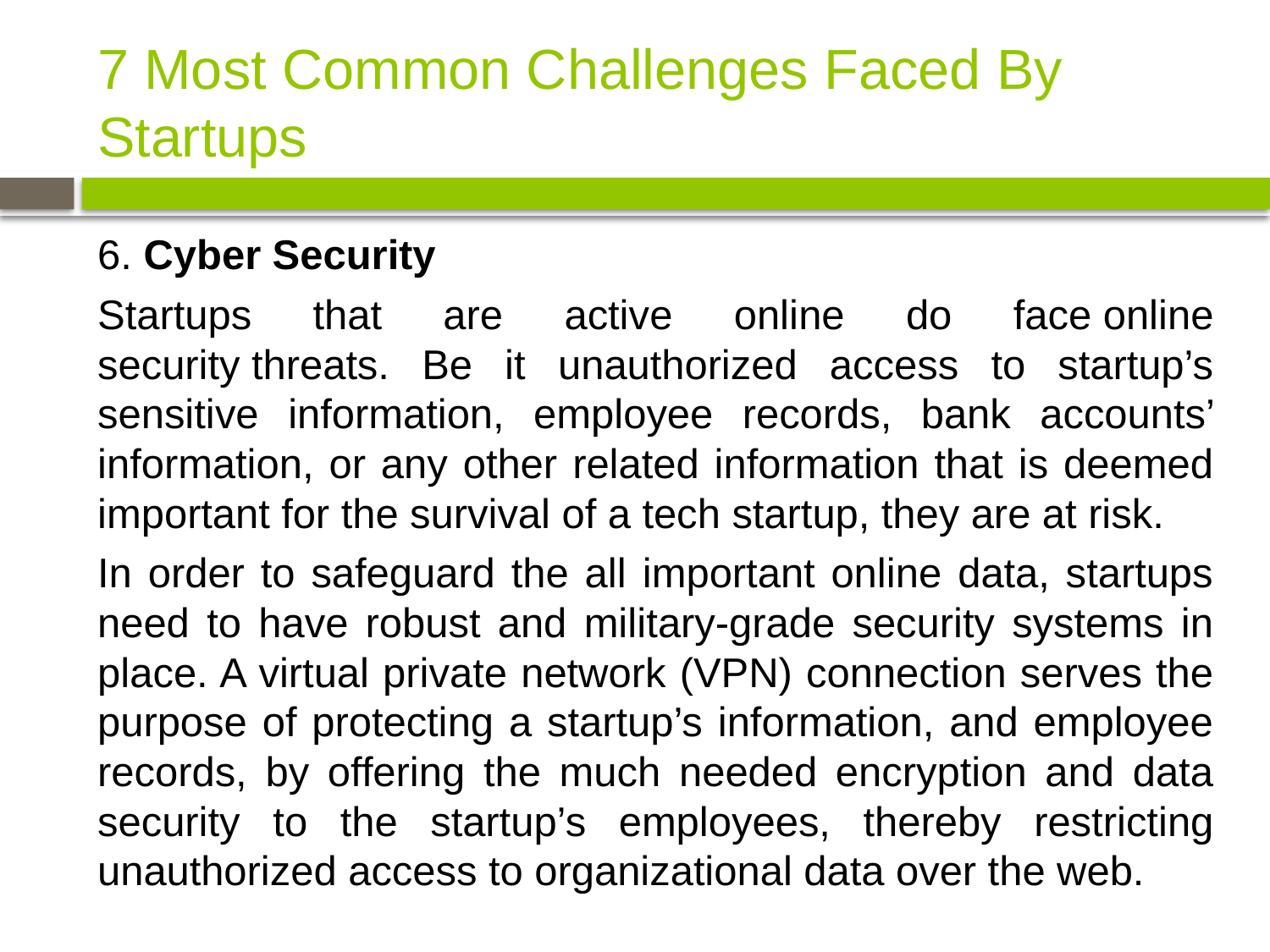

# 7 Most Common Challenges Faced By Startups
6. Cyber Security
Startups that are active online do face online security threats. Be it unauthorized access to startup’s sensitive information, employee records, bank accounts’ information, or any other related information that is deemed important for the survival of a tech startup, they are at risk.
In order to safeguard the all important online data, startups need to have robust and military-grade security systems in place. A virtual private network (VPN) connection serves the purpose of protecting a startup’s information, and employee records, by offering the much needed encryption and data security to the startup’s employees, thereby restricting unauthorized access to organizational data over the web.